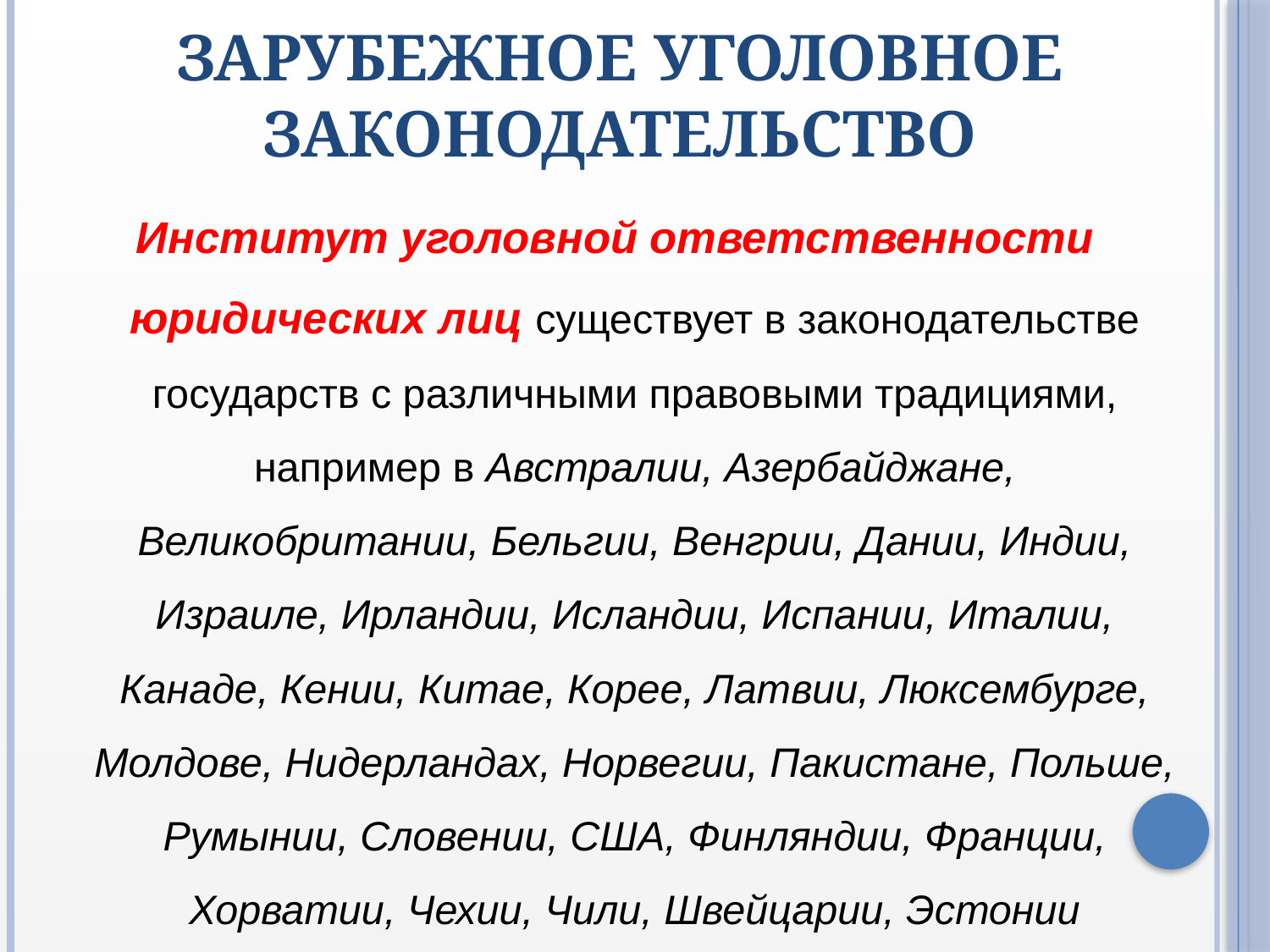

# Зарубежное уголовное законодательство
Институт уголовной ответственности юридических лиц существует в законодательстве государств с различными правовыми традициями, например в Австралии, Азербайджане, Великобритании, Бельгии, Венгрии, Дании, Индии, Израиле, Ирландии, Исландии, Испании, Италии, Канаде, Кении, Китае, Корее, Латвии, Люксембурге, Молдове, Нидерландах, Норвегии, Пакистане, Польше, Румынии, Словении, США, Финляндии, Франции, Хорватии, Чехии, Чили, Швейцарии, Эстонии